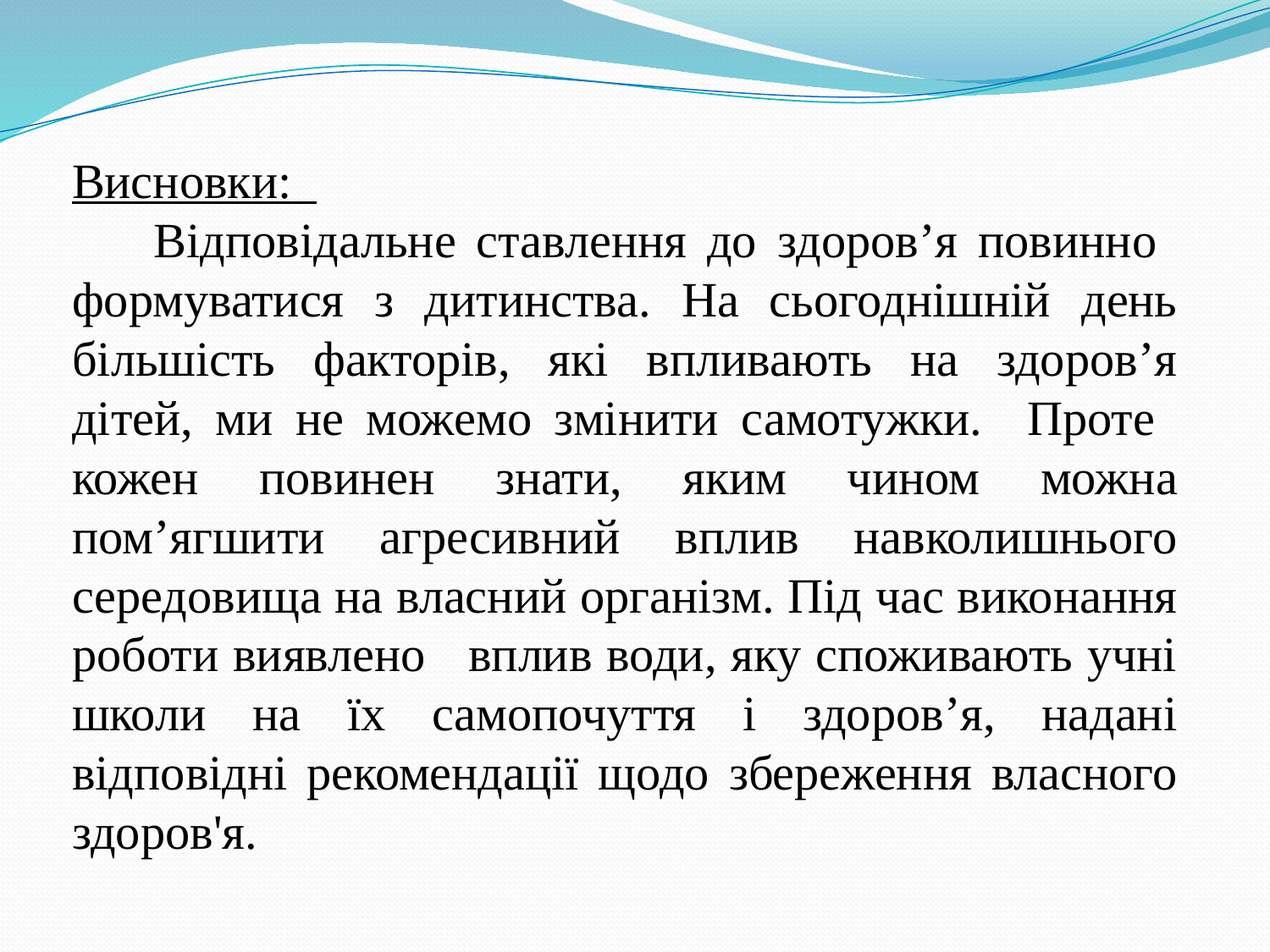

Висновки:
    Відповідальне ставлення до здоров’я повинно  формуватися з дитинства. На сьогоднішній день більшість факторів, які впливають на здоров’я дітей, ми не можемо змінити самотужки.  Проте  кожен повинен знати, яким чином можна пом’ягшити агресивний вплив навколишнього середовища на власний організм. Під час виконання роботи виявлено   вплив води, яку споживають учні школи на їх самопочуття і здоров’я, надані відповідні рекомендації щодо збереження власного здоров'я.